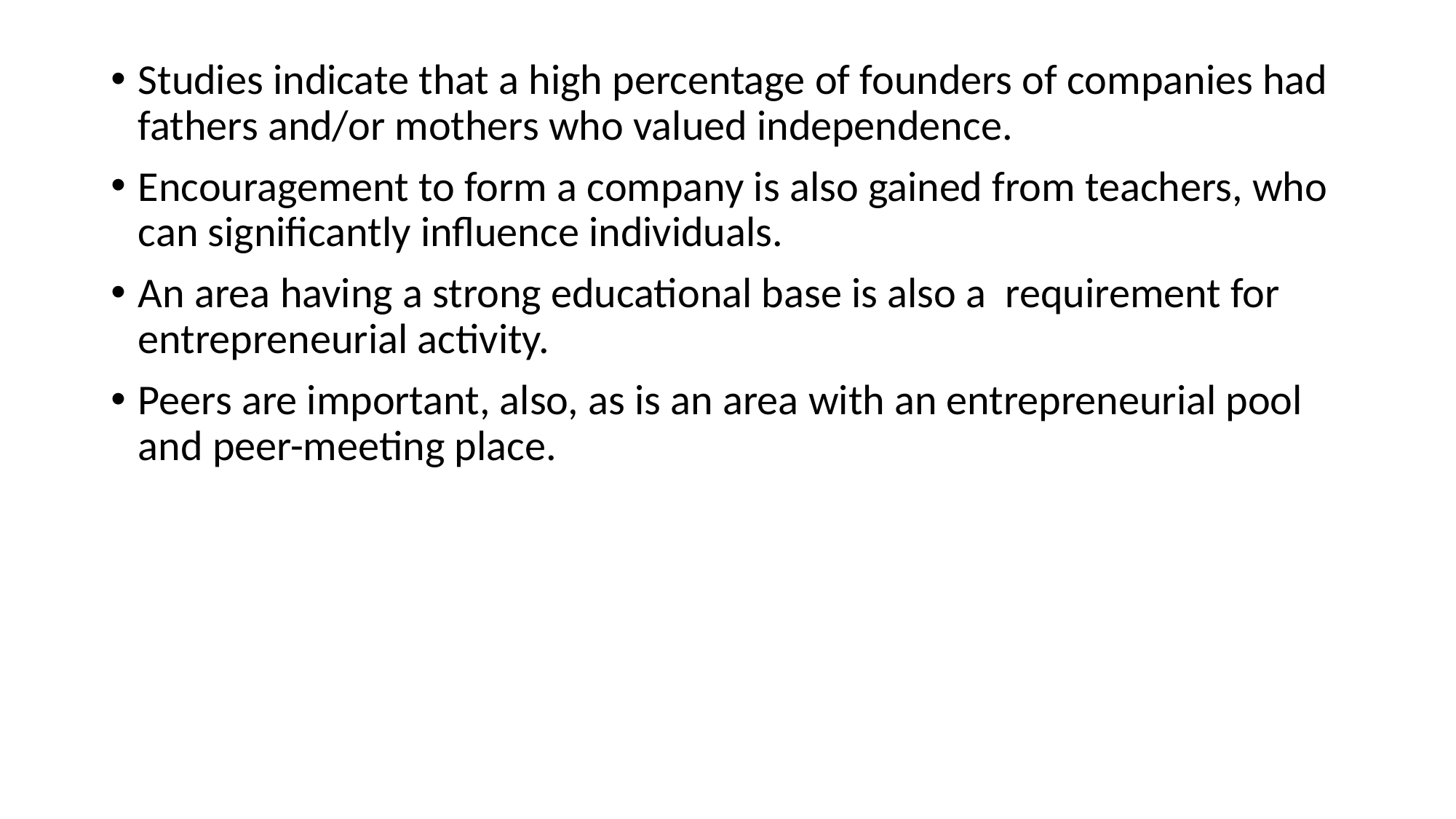

Studies indicate that a high percentage of founders of companies had fathers and/or mothers who valued independence.
Encouragement to form a company is also gained from teachers, who can significantly influence individuals.
An area having a strong educational base is also a  requirement for entrepreneurial activity.
Peers are important, also, as is an area with an entrepreneurial pool and peer-meeting place.